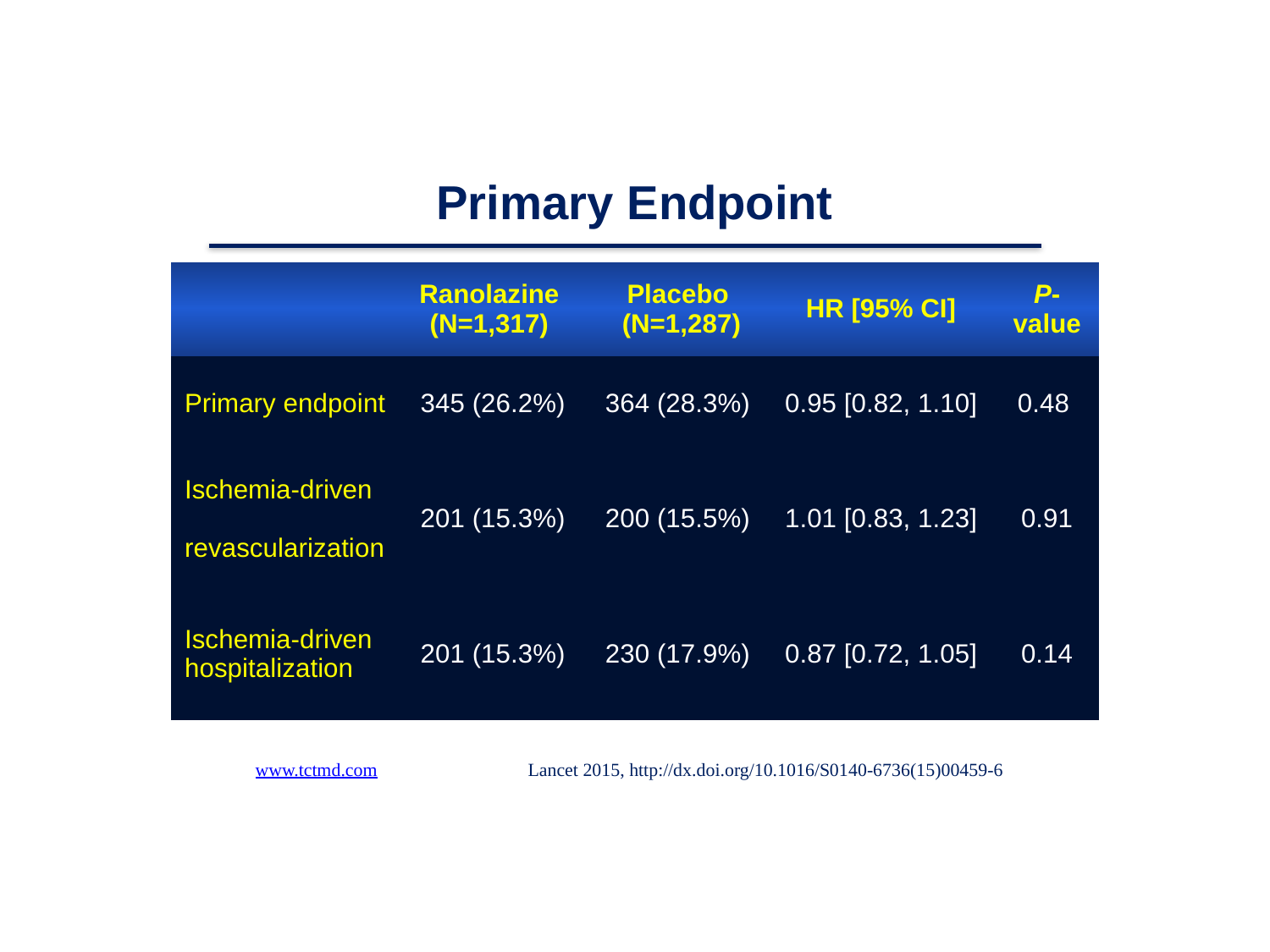

Primary Endpoint
|  | Ranolazine (N=1,317) | Placebo (N=1,287) | HR [95% CI] | P-value |
| --- | --- | --- | --- | --- |
| Primary endpoint | 345 (26.2%) | 364 (28.3%) | 0.95 [0.82, 1.10] | 0.48 |
| Ischemia-driven revascularization | 201 (15.3%) | 200 (15.5%) | 1.01 [0.83, 1.23] | 0.91 |
| Ischemia-driven hospitalization | 201 (15.3%) | 230 (17.9%) | 0.87 [0.72, 1.05] | 0.14 |
www.tctmd.com                          	    Lancet 2015, http://dx.doi.org/10.1016/S0140-6736(15)00459-6